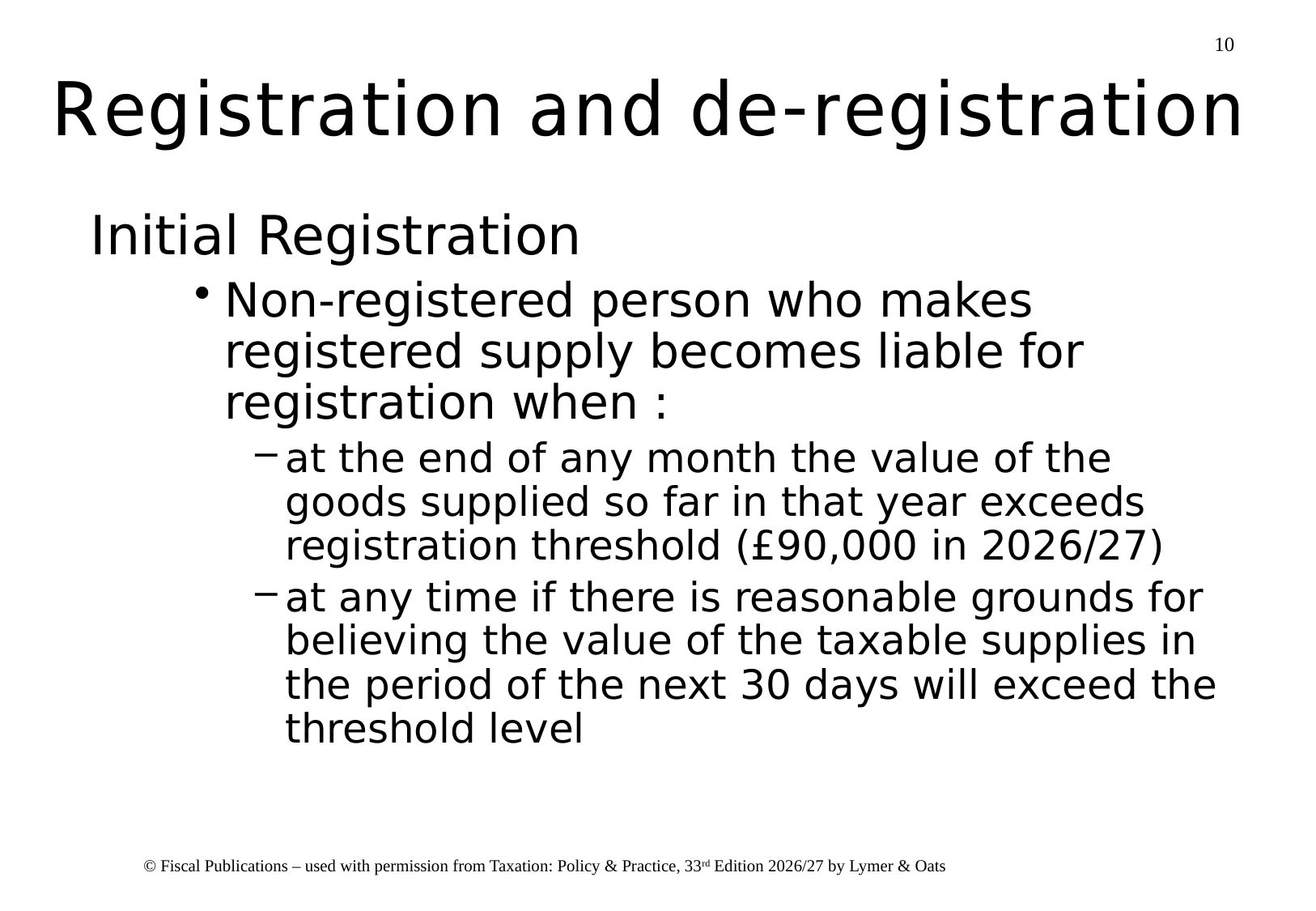

# Registration and de-registration
 Initial Registration
Non-registered person who makes registered supply becomes liable for registration when :
at the end of any month the value of the goods supplied so far in that year exceeds registration threshold (£90,000 in 2026/27)
at any time if there is reasonable grounds for believing the value of the taxable supplies in the period of the next 30 days will exceed the threshold level